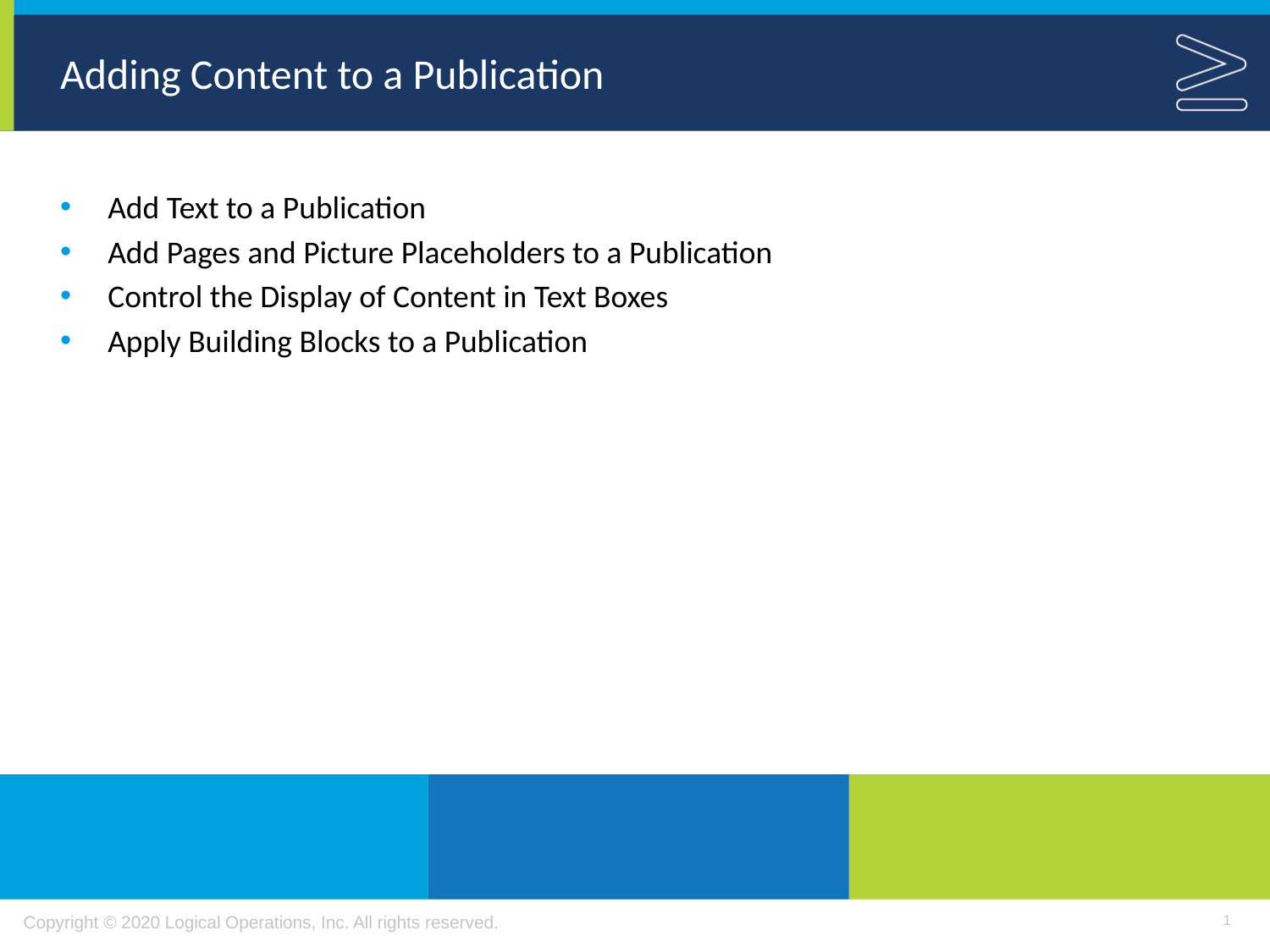

# Adding Content to a Publication
Add Text to a Publication
Add Pages and Picture Placeholders to a Publication
Control the Display of Content in Text Boxes
Apply Building Blocks to a Publication
1